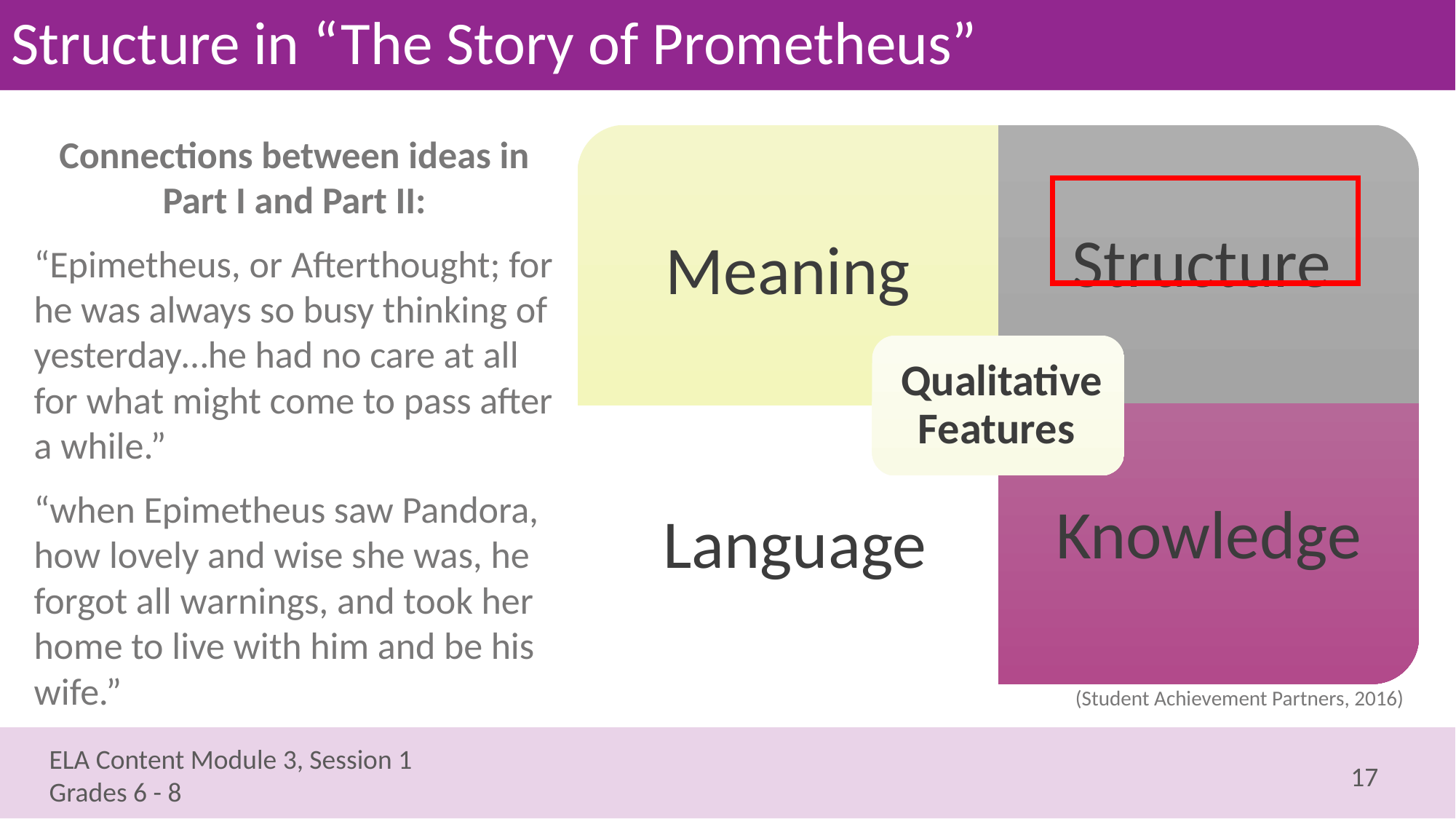

# Structure in “The Story of Prometheus”
Connections between ideas in Part I and Part II:

“Epimetheus, or Afterthought; for he was always so busy thinking of yesterday…he had no care at all for what might come to pass after a while.”

“when Epimetheus saw Pandora, how lovely and wise she was, he forgot all warnings, and took her home to live with him and be his wife.”

Meaning
Structure
Language
Knowledge
Qualitative Features

(Student Achievement Partners, 2016)
17